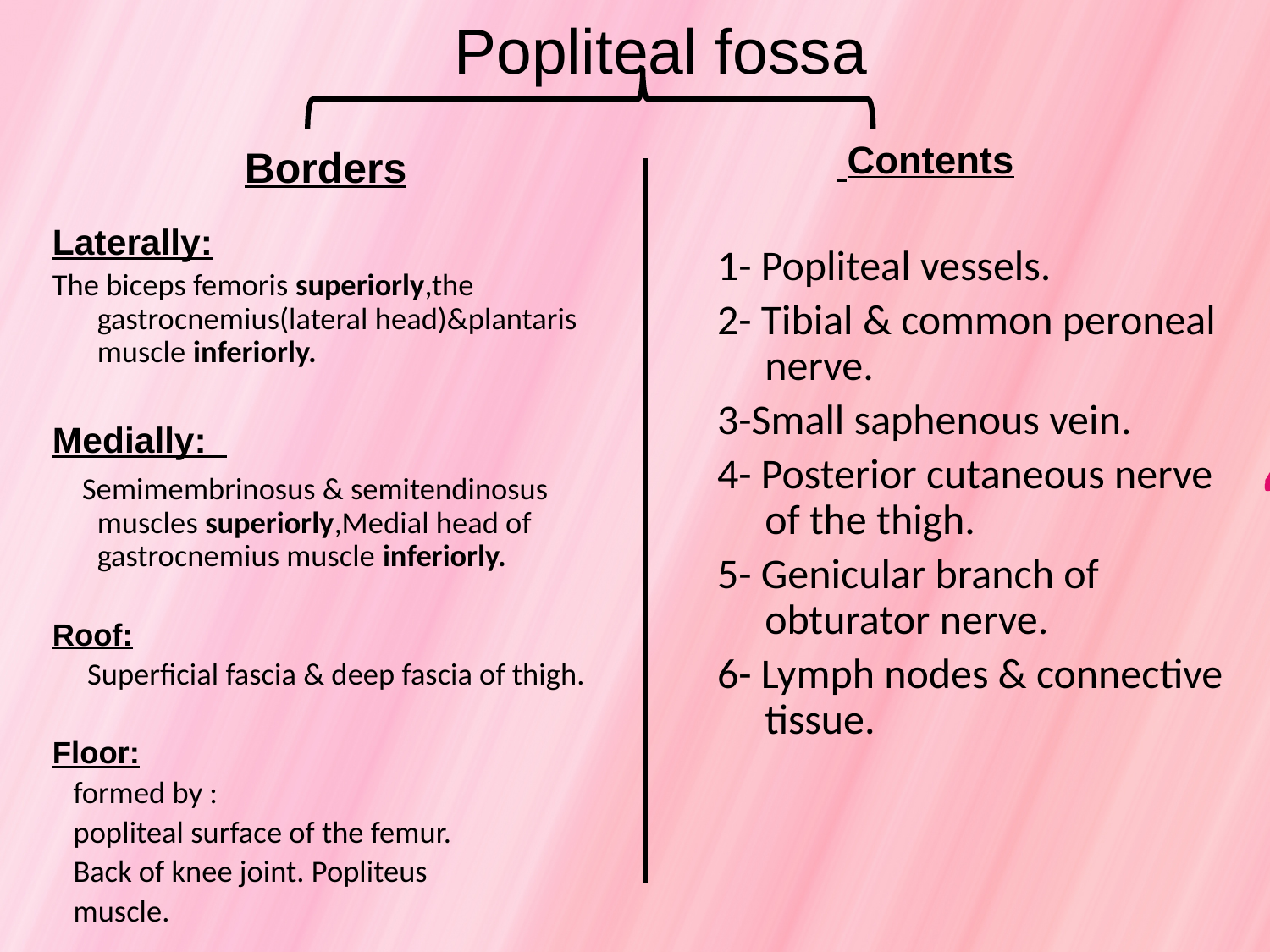

# Popliteal fossa

Borders
Contents
Laterally:
The biceps femoris superiorly,the gastrocnemius(lateral head)&plantaris muscle inferiorly.

Medially:
   Semimembrinosus & semitendinosus muscles superiorly,Medial head of gastrocnemius muscle inferiorly.

Roof:
     Superficial fascia & deep fascia of thigh.

Floor:
   formed by :
   popliteal surface of the femur.
   Back of knee joint. Popliteus
   muscle.

1- Popliteal vessels.
2- Tibial & common peroneal nerve.
3-Small saphenous vein.
4- Posterior cutaneous nerve of the thigh.
5- Genicular branch of obturator nerve.
6- Lymph nodes & connective tissue.